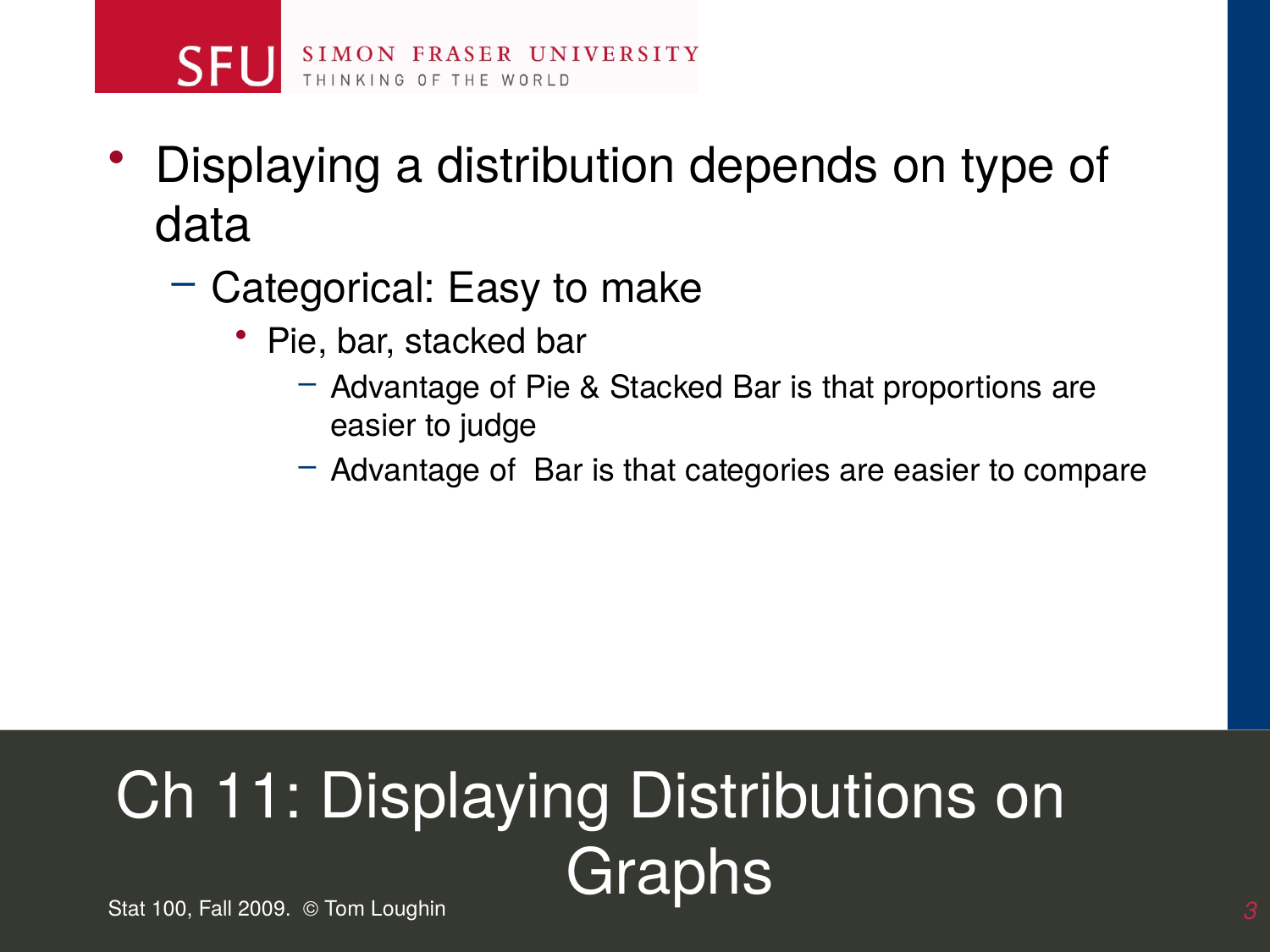

Displaying a distribution depends on type of data
Categorical: Easy to make
Pie, bar, stacked bar
Advantage of Pie & Stacked Bar is that proportions are easier to judge
Advantage of  Bar is that categories are easier to compare

# Ch 11: Displaying Distributions on          Graphs
Stat 100, Fall 2009.  © Tom Loughin
3